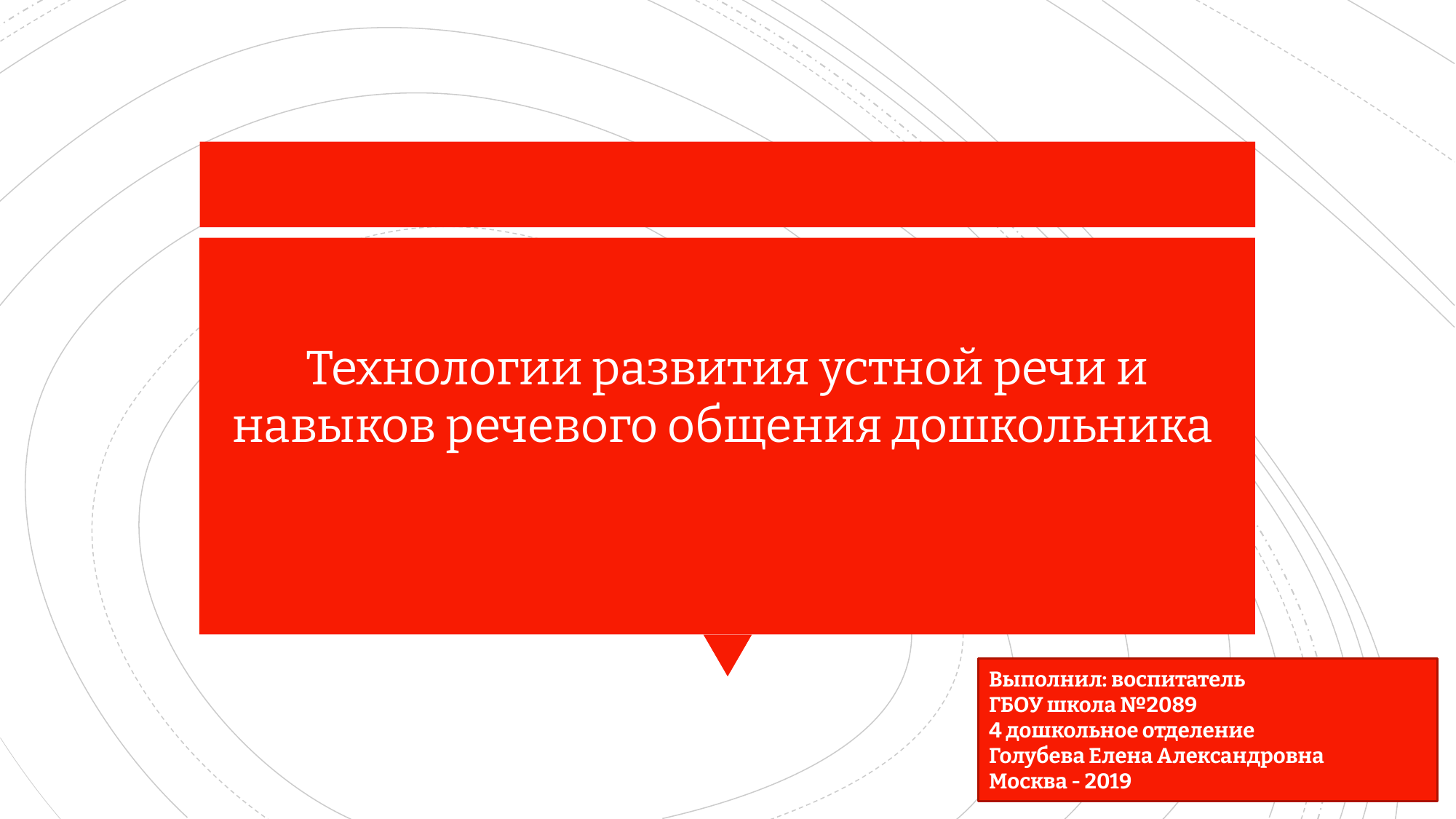

#
Технологии развития устной речи и навыков речевого общения дошкольника

Выполнил: воспитатель
ГБОУ школа №2089
4 дошкольное отделение
Голубева Елена Александровна
Москва - 2019